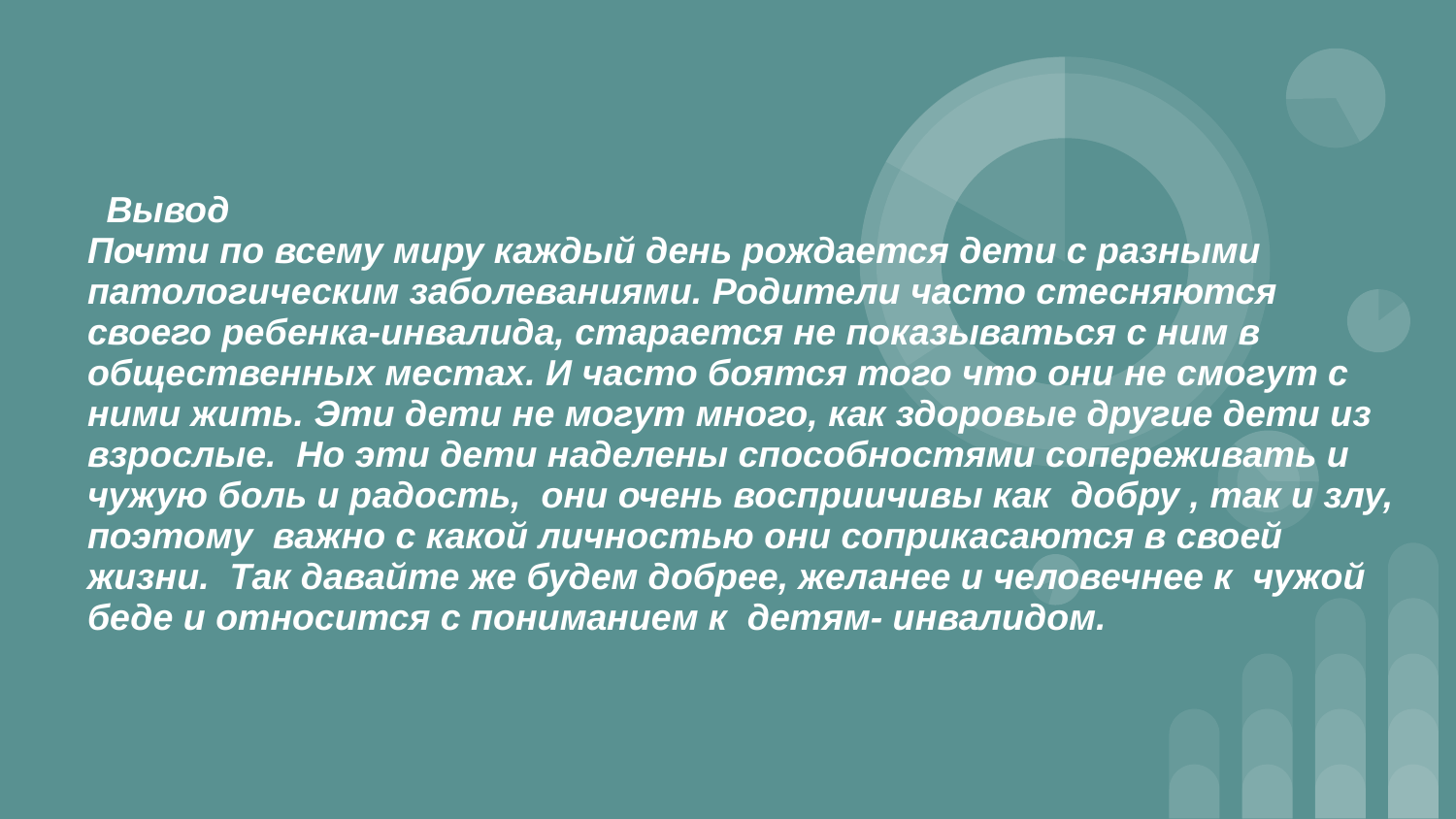

# Вывод
Почти по всему миру каждый день рождается дети с разными патологическим заболеваниями. Родители часто стесняются  своего ребенка-инвалида, старается не показываться с ним в общественных местах. И часто боятся того что они не смогут с ними жить. Эти дети не могут много, как здоровые другие дети из взрослые.  Но эти дети наделены способностями сопереживать и чужую боль и радость,  они очень восприичивы как  добру , так и злу, поэтому  важно с какой личностью они соприкасаются в своей жизни.  Так давайте же будем добрее, желанее и человечнее к  чужой  беде и относится с пониманием к  детям- инвалидом.